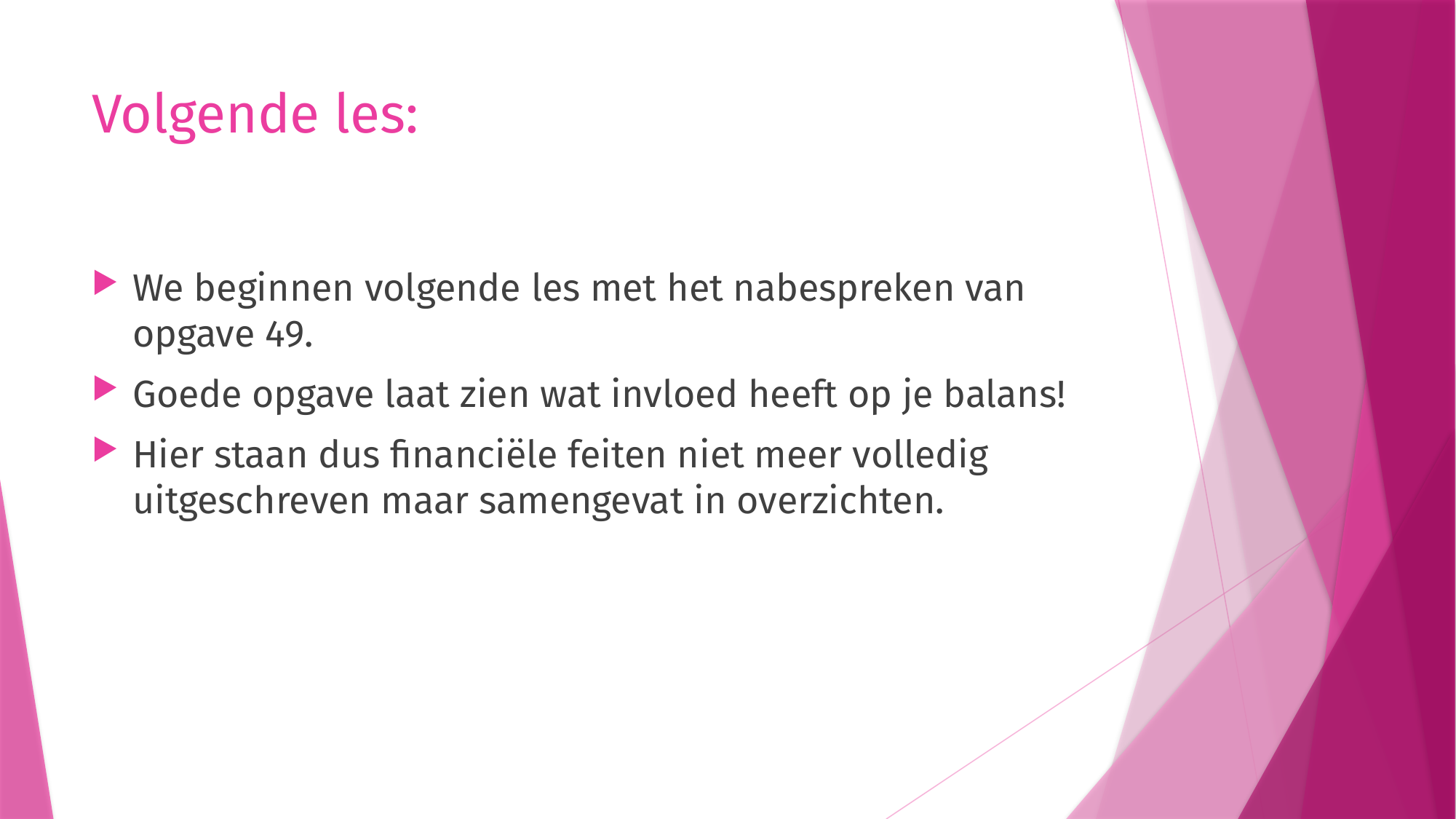

# Volgende les:
We beginnen volgende les met het nabespreken van opgave 49.
Goede opgave laat zien wat invloed heeft op je balans!
Hier staan dus financiële feiten niet meer volledig uitgeschreven maar samengevat in overzichten.